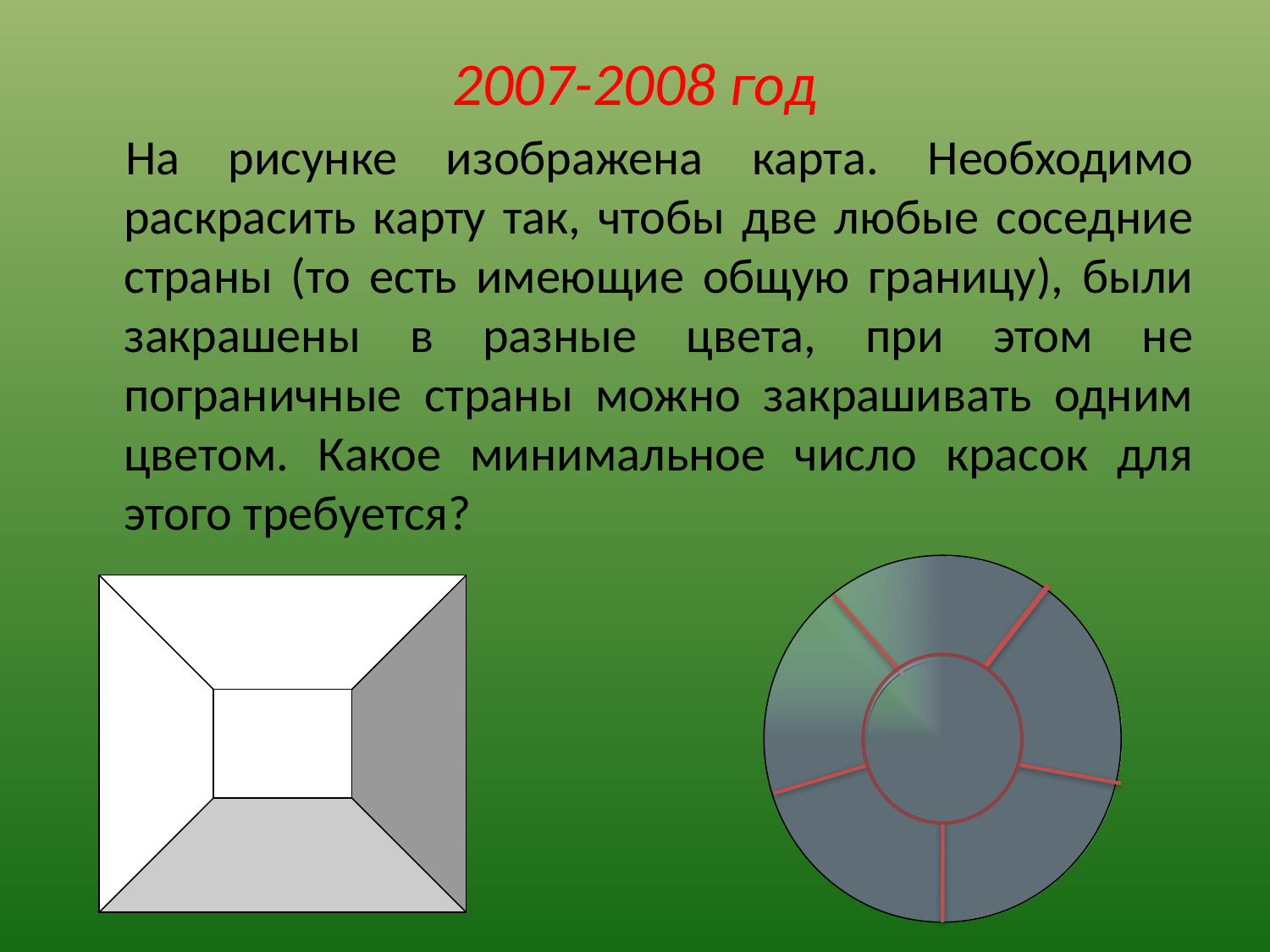

# 2007-2008 год
На рисунке изображена карта. Необходимо раскрасить карту так, чтобы две любые соседние страны (то есть имеющие общую границу), были закрашены в разные цвета, при этом не пограничные страны можно закрашивать одним цветом. Какое минимальное число красок для этого требуется?